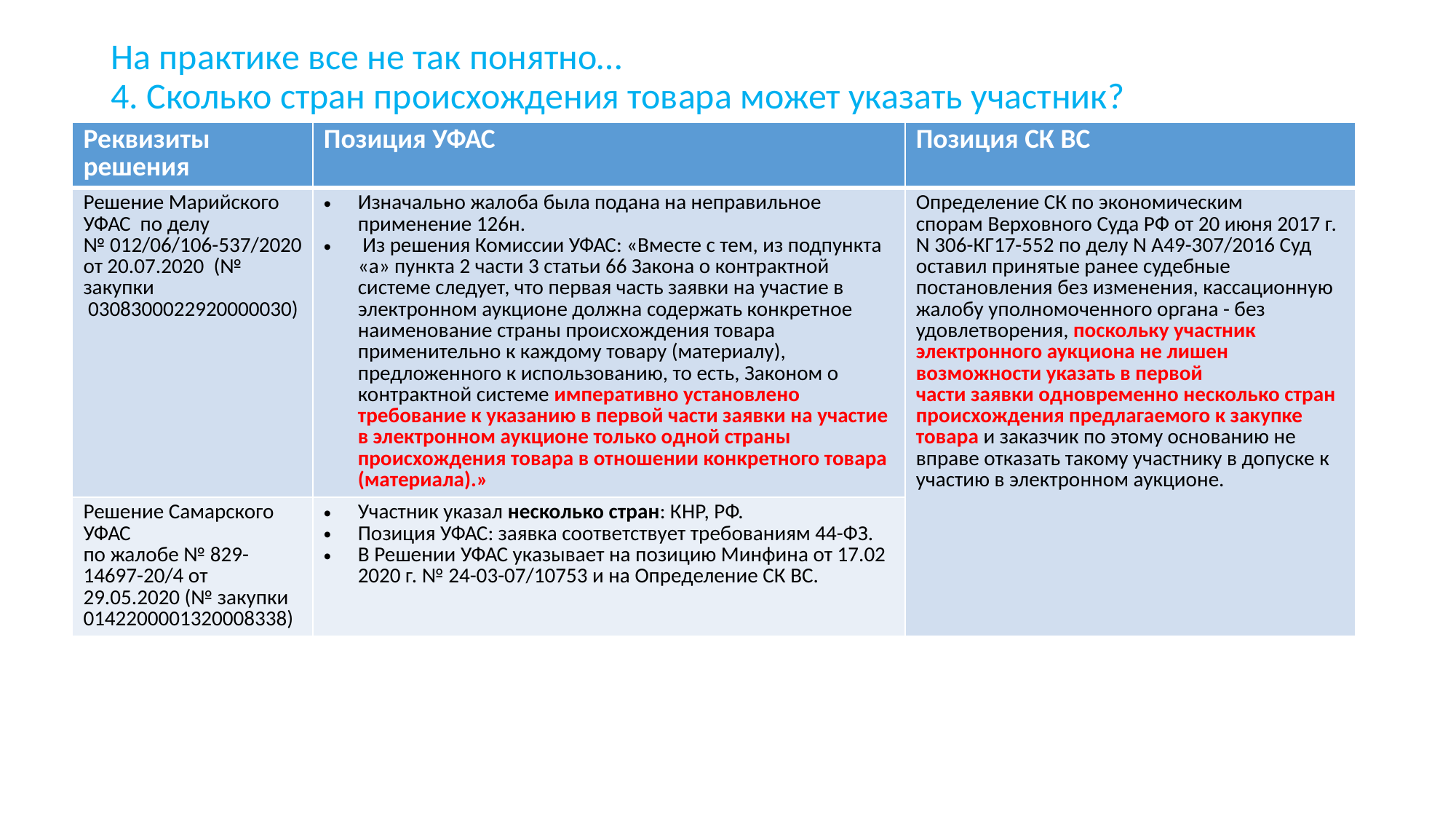

# На практике все не так понятно… 4. Сколько стран происхождения товара может указать участник?
| Реквизиты решения | Позиция УФАС | Позиция СК ВС |
| --- | --- | --- |
| Решение Марийского УФАС по делу № 012/06/106-537/2020 от 20.07.2020  (№ закупки  0308300022920000030) | Изначально жалоба была подана на неправильное применение 126н. Из решения Комиссии УФАС: «Вместе с тем, из подпункта «а» пункта 2 части 3 статьи 66 Закона о контрактной системе следует, что первая часть заявки на участие в электронном аукционе должна содержать конкретное наименование страны происхождения товара применительно к каждому товару (материалу), предложенного к использованию, то есть, Законом о контрактной системе императивно установлено требование к указанию в первой части заявки на участие в электронном аукционе только одной страны происхождения товара в отношении конкретного товара (материала).» | Определение СК по экономическим спорам Верховного Суда РФ от 20 июня 2017 г. N 306-КГ17-552 по делу N А49-307/2016 Суд оставил принятые ранее судебные постановления без изменения, кассационную жалобу уполномоченного органа - без удовлетворения, поскольку участник электронного аукциона не лишен возможности указать в первой части заявки одновременно несколько стран происхождения предлагаемого к закупке товара и заказчик по этому основанию не вправе отказать такому участнику в допуске к участию в электронном аукционе. |
| Решение Самарского УФАС по жалобе № 829-14697-20/4 от 29.05.2020 (№ закупки 0142200001320008338) | Участник указал несколько стран: КНР, РФ. Позиция УФАС: заявка соответствует требованиям 44-ФЗ. В Решении УФАС указывает на позицию Минфина от 17.02 2020 г. № 24-03-07/10753 и на Определение СК ВС. |  |